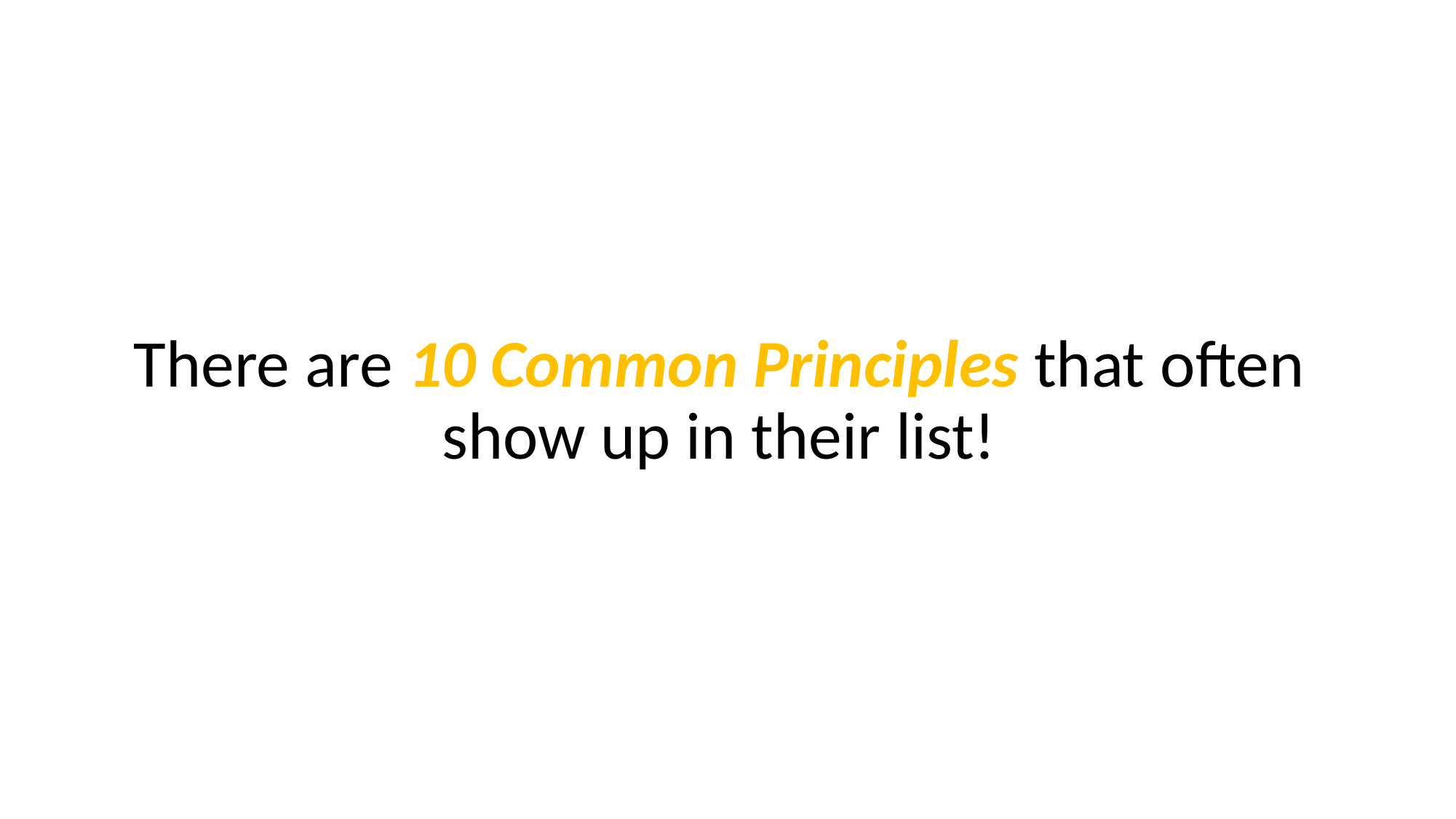

# There are 10 Common Principles that often show up in their list!